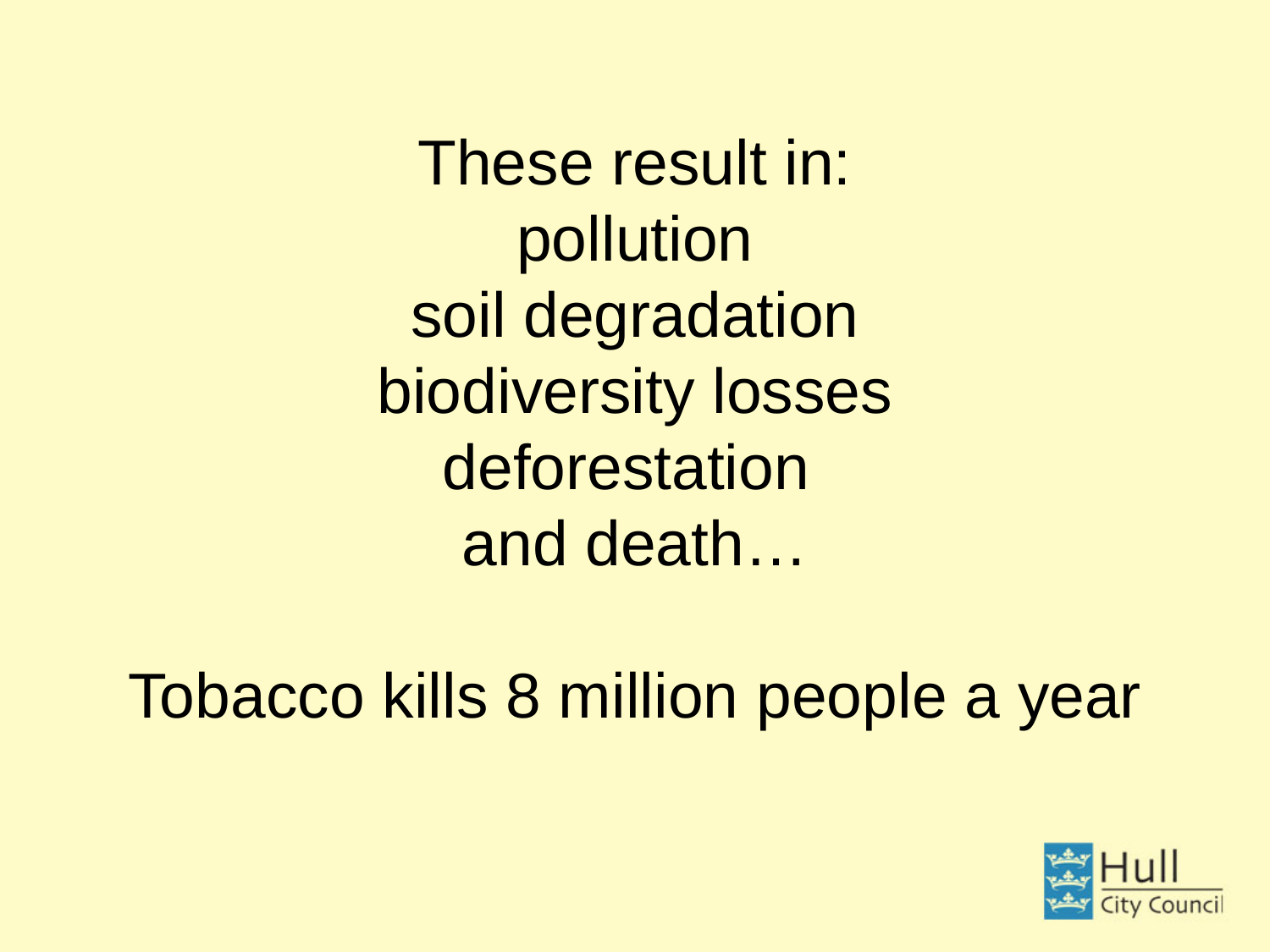

# These result in: pollution soil degradation biodiversity losses deforestation and death… Tobacco kills 8 million people a year